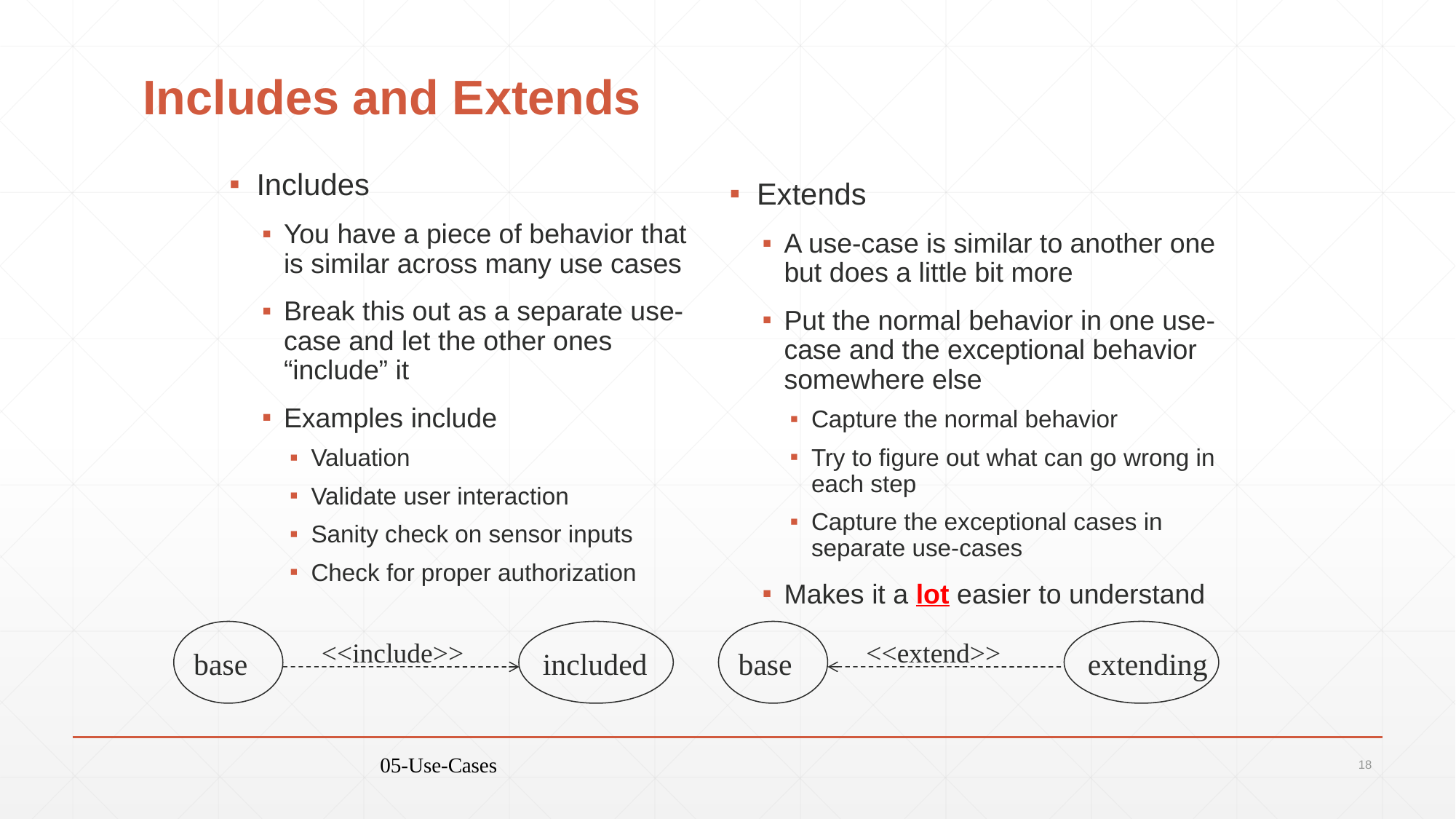

# Includes and Extends
Includes
You have a piece of behavior that is similar across many use cases
Break this out as a separate use-case and let the other ones “include” it
Examples include
Valuation
Validate user interaction
Sanity check on sensor inputs
Check for proper authorization
Extends
A use-case is similar to another one but does a little bit more
Put the normal behavior in one use-case and the exceptional behavior somewhere else
Capture the normal behavior
Try to figure out what can go wrong in each step
Capture the exceptional cases in separate use-cases
Makes it a lot easier to understand

base

included
<<include>>

base

extending
<<extend>>

05-Use-Cases
18